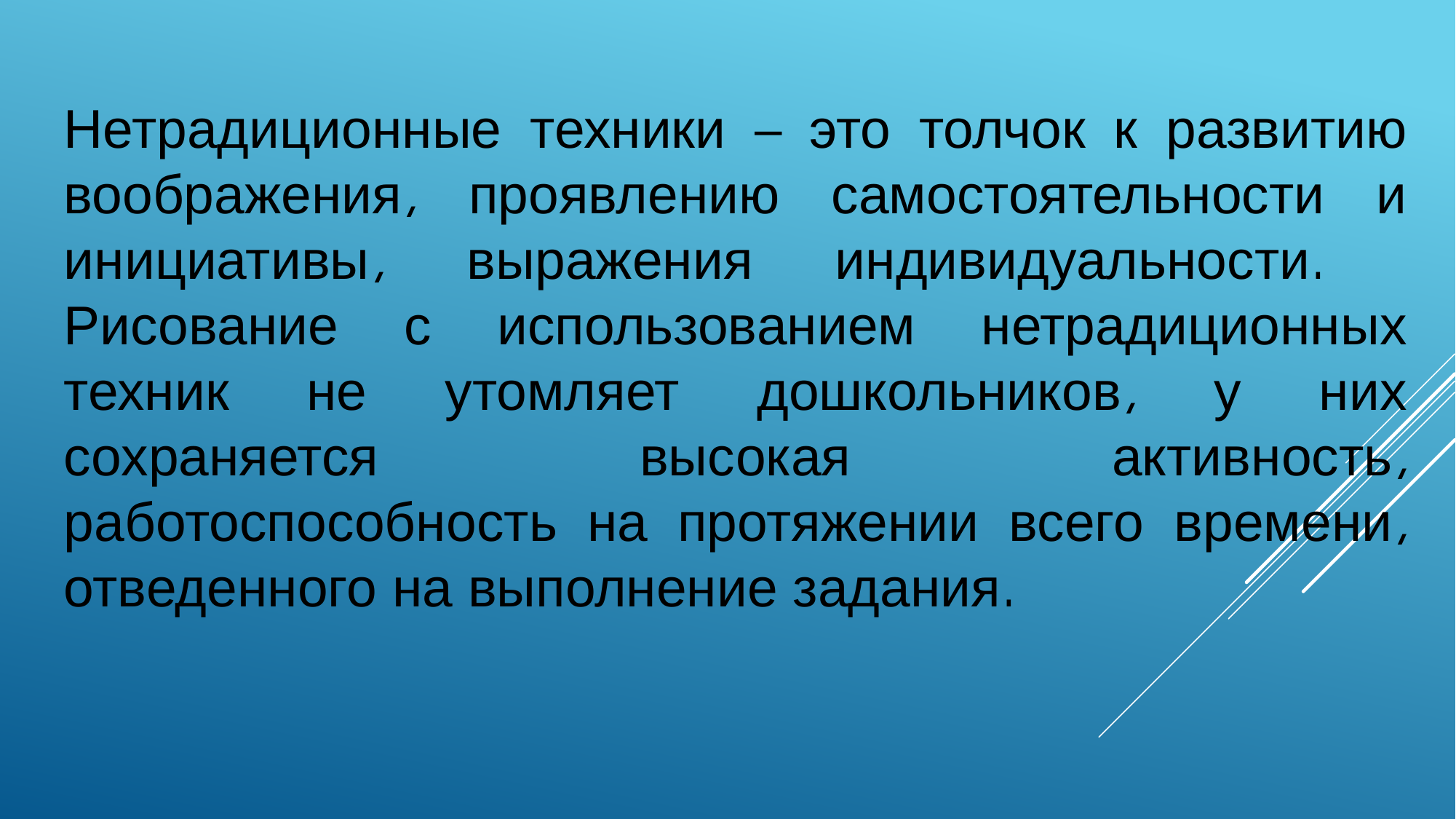

# Нетрадиционные техники – это толчок к развитию воображения, проявлению самостоятельности и инициативы, выражения индивидуальности.  Рисование с использованием нетрадиционных техник не утомляет дошкольников, у них сохраняется высокая активность, работоспособность на протяжении всего времени, отведенного на выполнение задания.